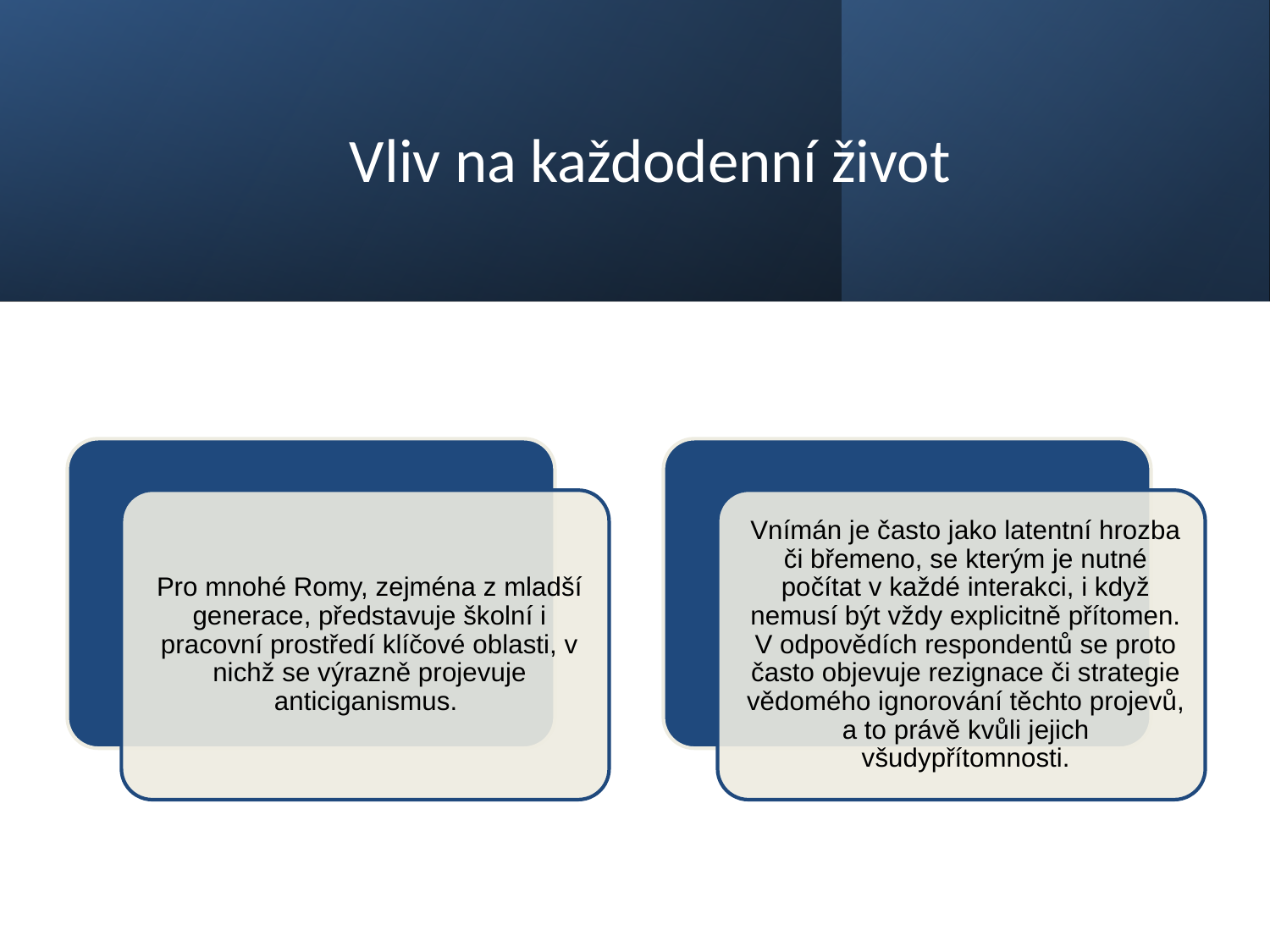

# Vliv na každodenní život
Pro mnohé Romy, zejména z mladší generace, představuje školní i pracovní prostředí klíčové oblasti, v nichž se výrazně projevuje anticiganismus.
Vnímán je často jako latentní hrozba či břemeno, se kterým je nutné počítat v každé interakci, i když nemusí být vždy explicitně přítomen. V odpovědích respondentů se proto často objevuje rezignace či strategie vědomého ignorování těchto projevů, a to právě kvůli jejich všudypřítomnosti.